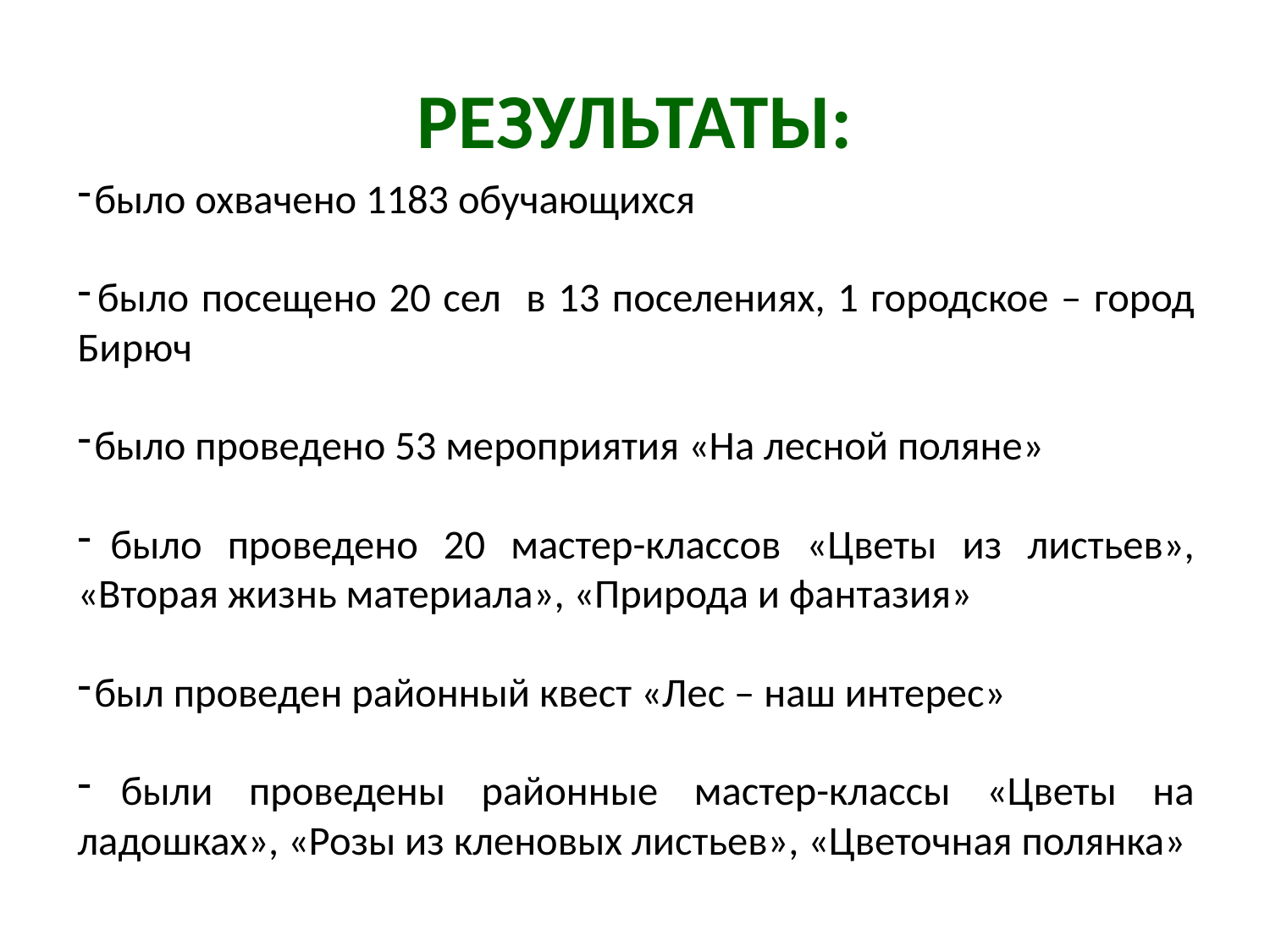

# РЕЗУЛЬТАТЫ:
 было охвачено 1183 обучающихся

 было посещено 20 сел  в 13 поселениях, 1 городское – город Бирюч

 было проведено 53 мероприятия «На лесной поляне»

 было проведено 20 мастер-классов «Цветы из листьев», «Вторая жизнь материала», «Природа и фантазия»

 был проведен районный квест «Лес – наш интерес»

 были проведены районные мастер-классы «Цветы на ладошках», «Розы из кленовых листьев», «Цветочная полянка»